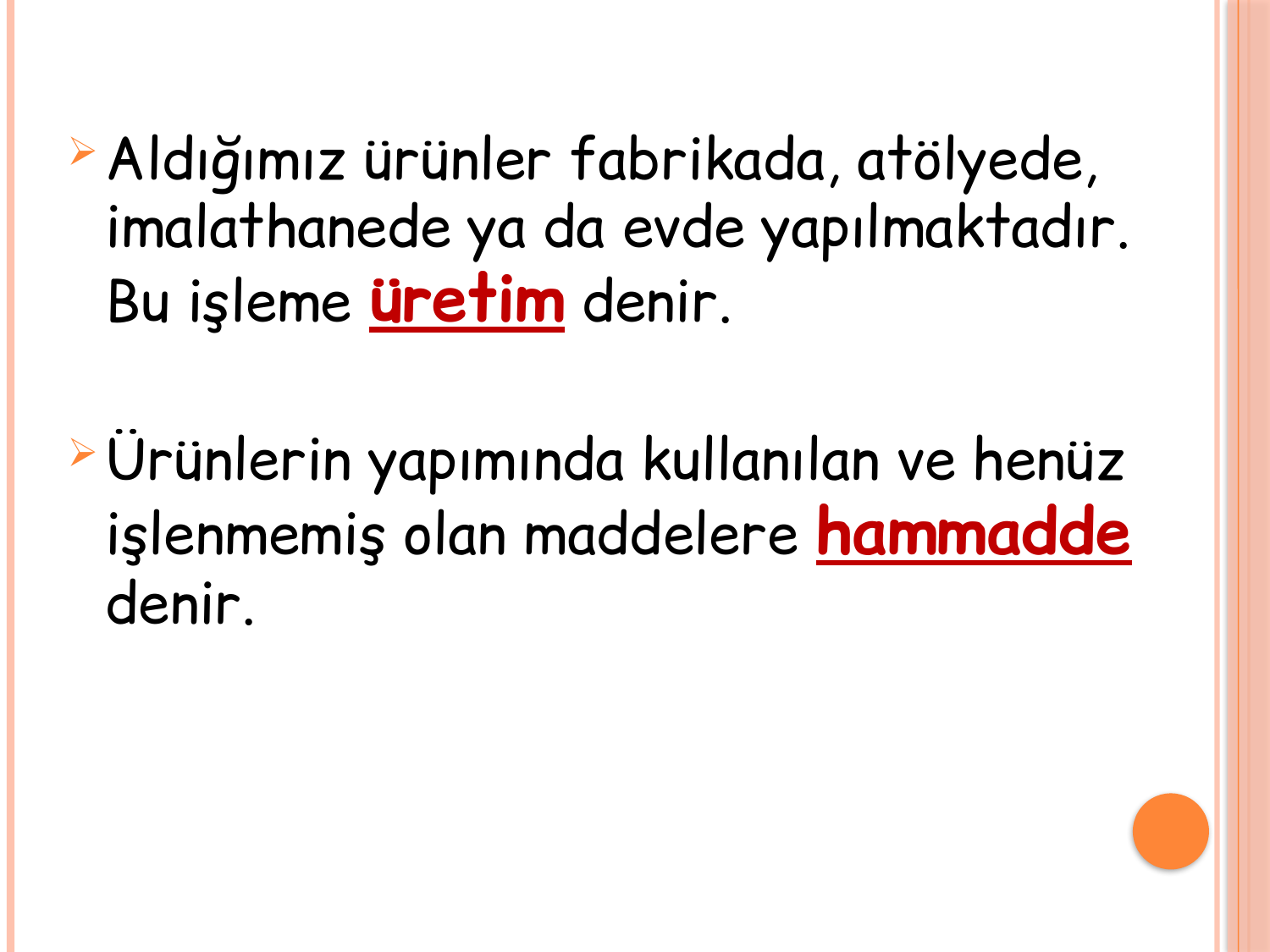

Aldığımız ürünler fabrikada, atölyede, imalathanede ya da evde yapılmaktadır. Bu işleme üretim denir.

Ürünlerin yapımında kullanılan ve henüz işlenmemiş olan maddelere hammadde denir.